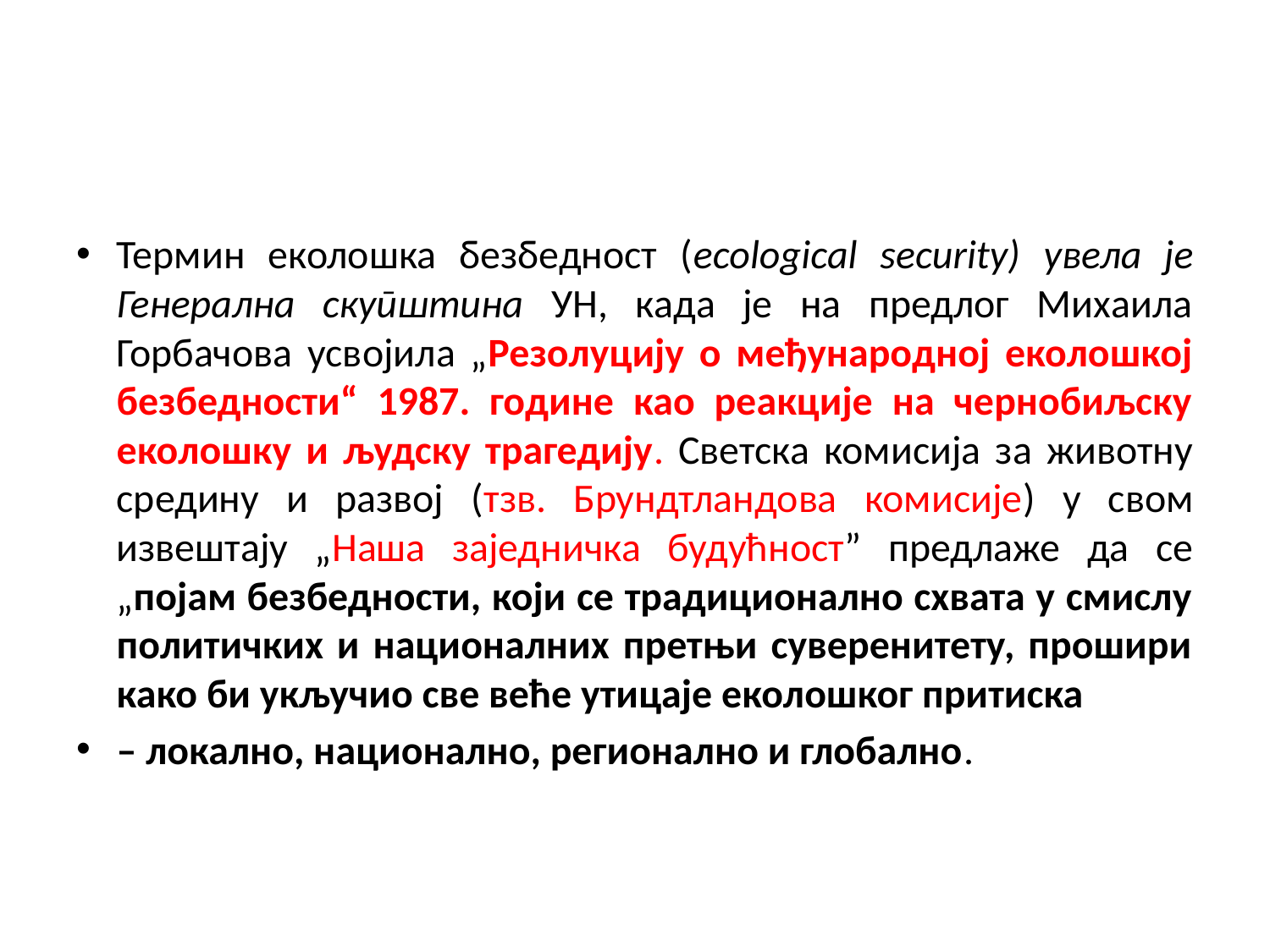

#
Термин еколошка безбедност (ecological security) увела је Генерална скупштина УН, када је на предлог Михаила Горбачова усвојила „Резолуцију о међународној еколошкој безбедности“ 1987. године као реакције на чернобиљску еколошку и људску трагедију. Светска комисија за животну средину и развој (тзв. Брундтландова комисије) у свом извештају „Наша заједничка будућност” предлаже да се „појам безбедности, који се традиционално схвата у смислу политичких и националних претњи суверенитету, прошири како би укључио све веће утицаје еколошког притиска
– локално, национално, регионално и глобално.